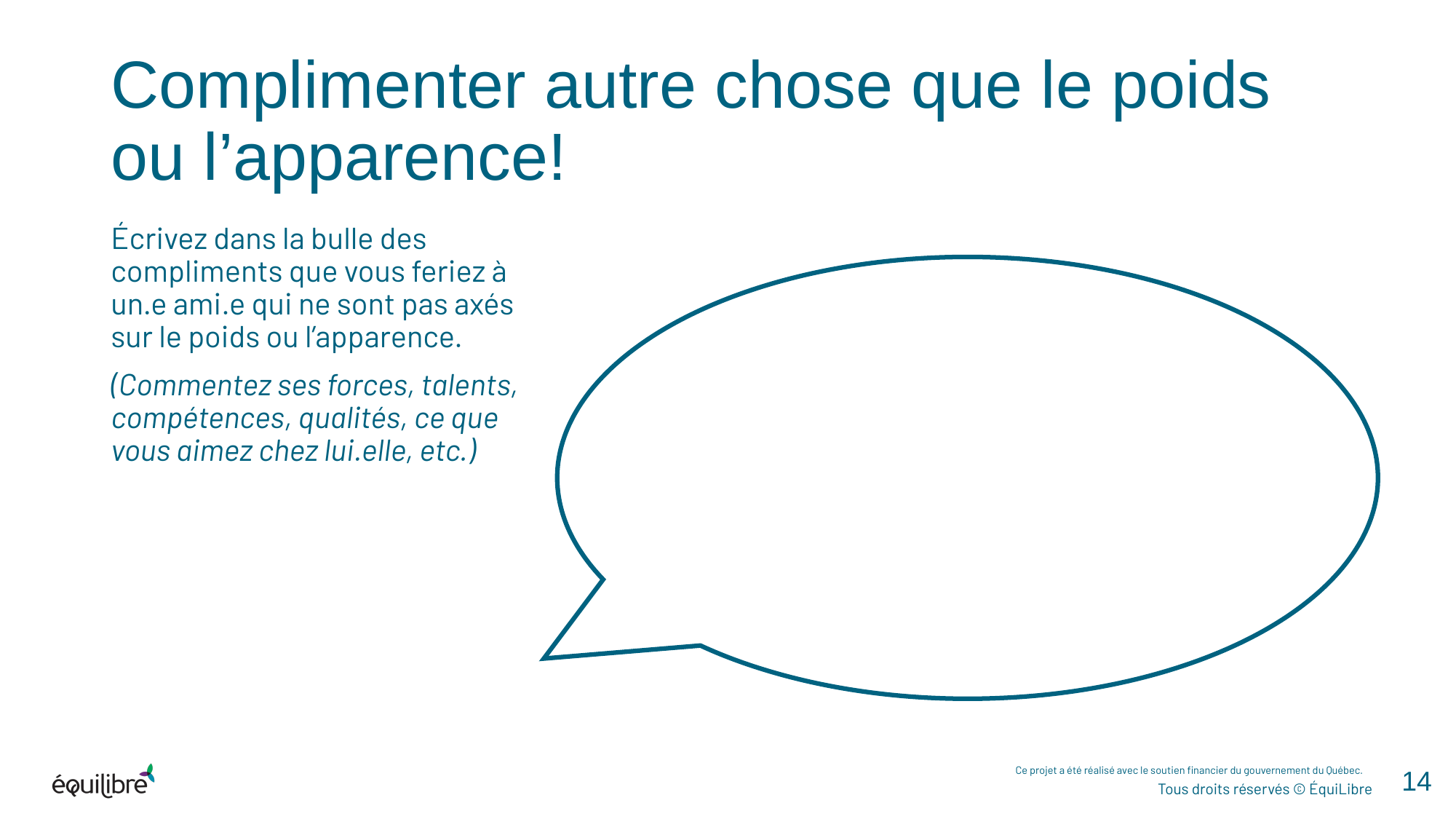

# Complimenter autre chose que le poids ou l’apparence!
Écrivez dans la bulle des compliments que vous feriez à un.e ami.e qui ne sont pas axés sur le poids ou l’apparence.
(Commentez ses forces, talents, compétences, qualités, ce que vous aimez chez lui.elle, etc.)

14

18